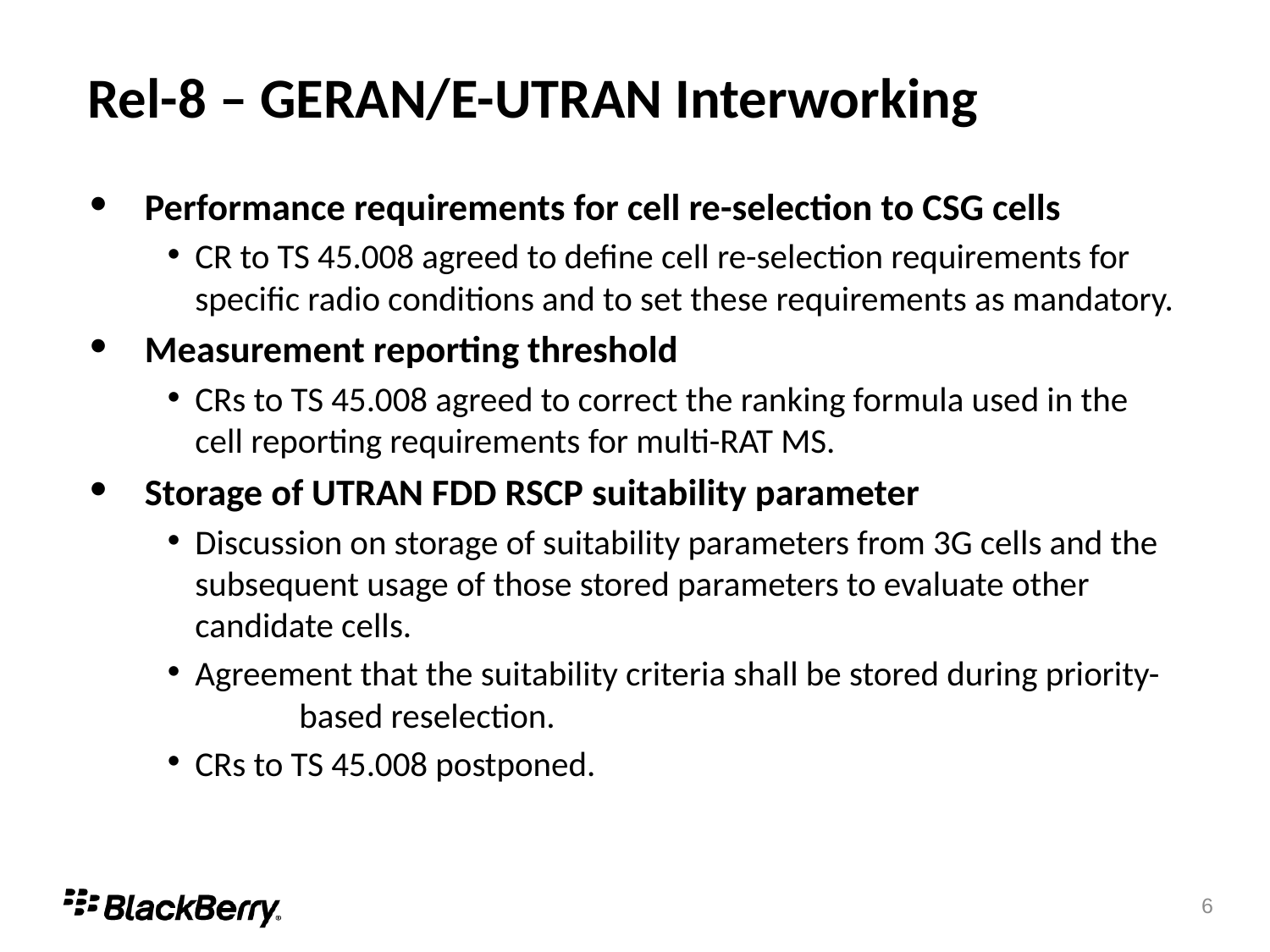

# Rel-8 – GERAN/E-UTRAN Interworking
Performance requirements for cell re-selection to CSG cells
CR to TS 45.008 agreed to define cell re-selection requirements for specific radio conditions and to set these requirements as mandatory.
Measurement reporting threshold
CRs to TS 45.008 agreed to correct the ranking formula used in the cell reporting requirements for multi-RAT MS.
Storage of UTRAN FDD RSCP suitability parameter
Discussion on storage of suitability parameters from 3G cells and the subsequent usage of those stored parameters to evaluate other candidate cells.
Agreement that the suitability criteria shall be stored during priority-	based reselection.
CRs to TS 45.008 postponed.

6